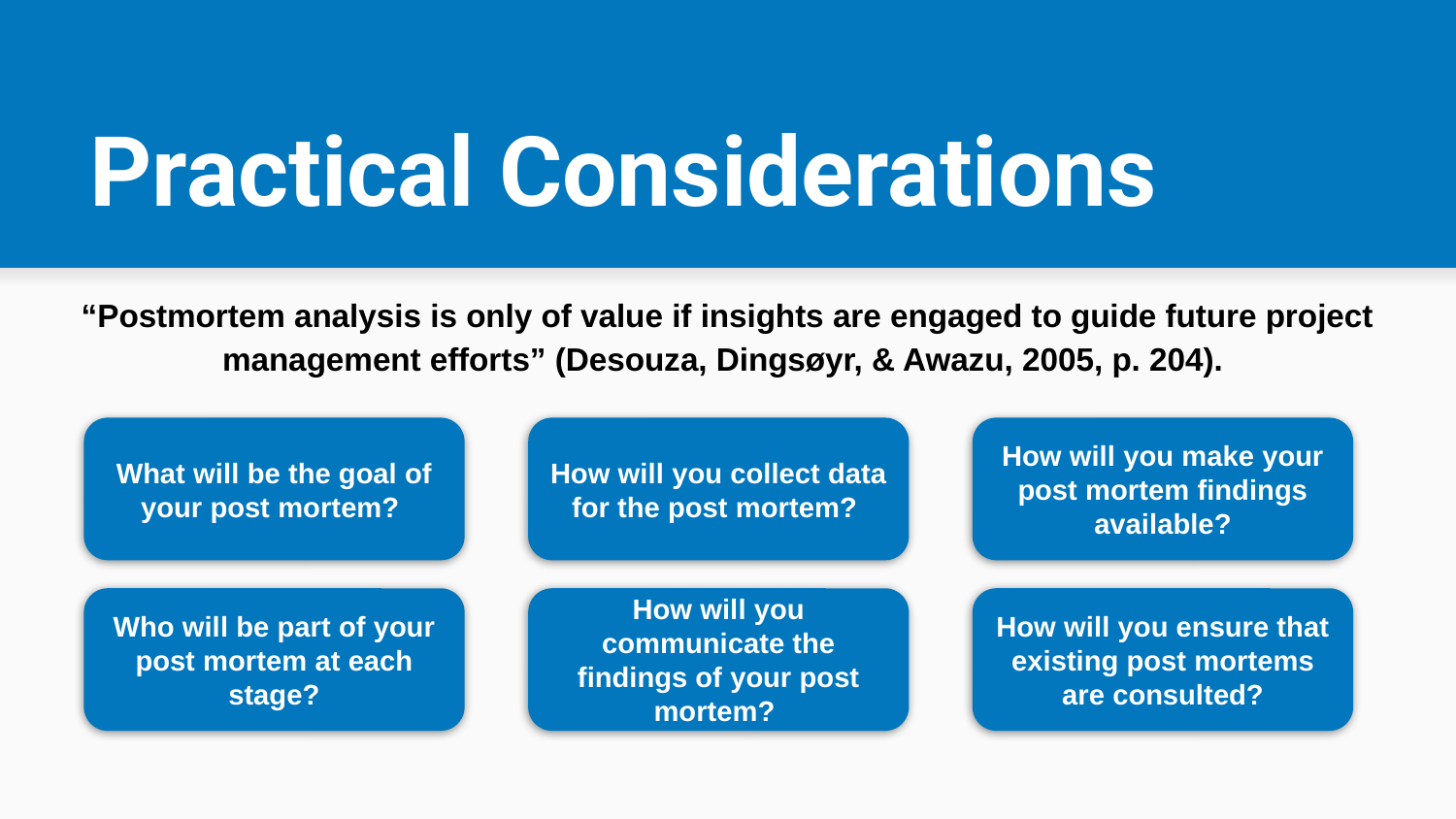

# Practical Considerations
“Postmortem analysis is only of value if insights are engaged to guide future project management efforts” (Desouza, Dingsøyr, & Awazu, 2005, p. 204).
What will be the goal of your post mortem?
How will you collect data for the post mortem?
How will you make your post mortem findings available?
Who will be part of your post mortem at each stage?
How will you communicate the findings of your post mortem?
How will you ensure that existing post mortems are consulted?